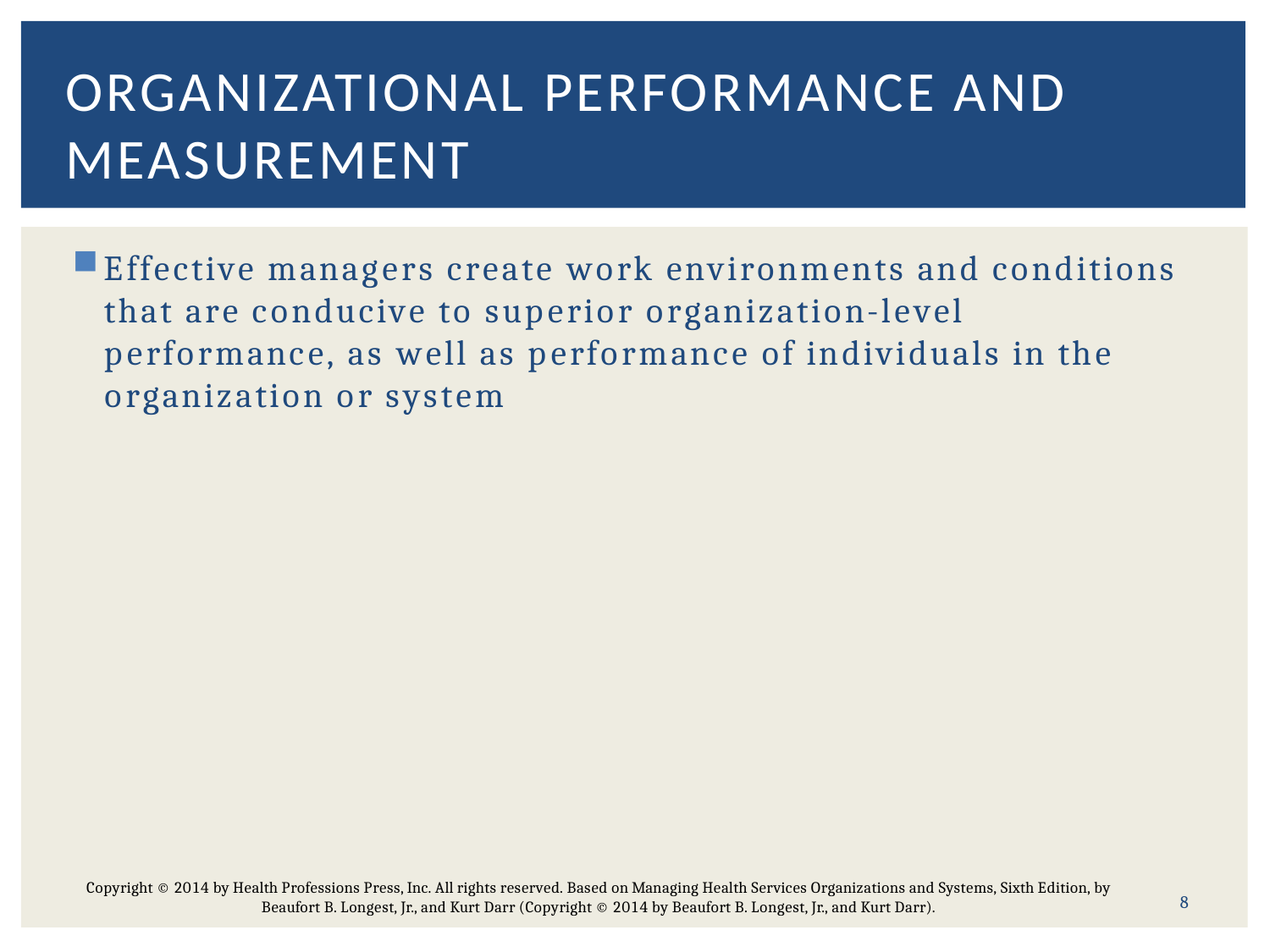

# Organizational Performance and Measurement
Effective managers create work environments and conditions that are conducive to superior organization-level performance, as well as performance of individuals in the organization or system

8